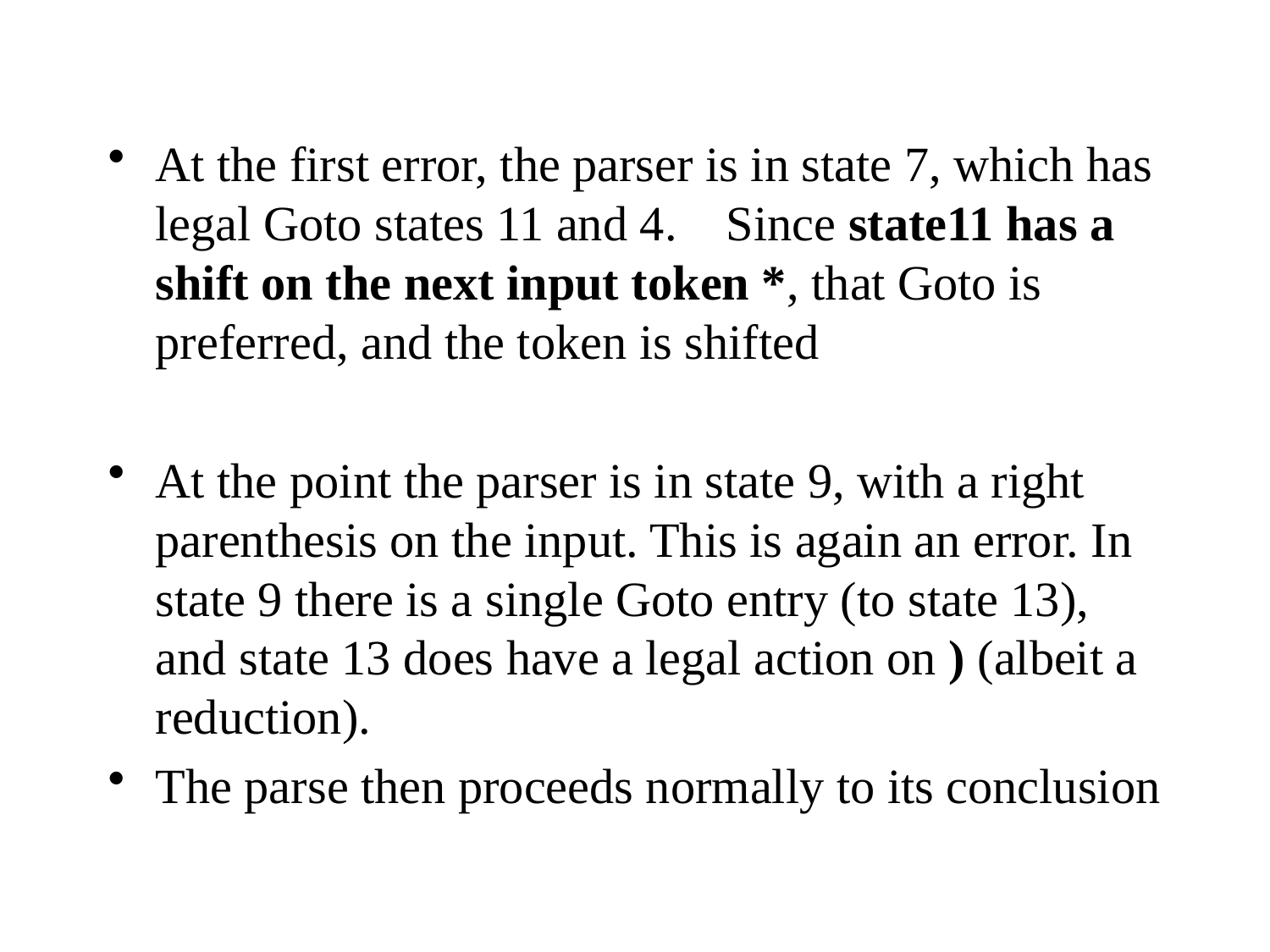

At the first error, the parser is in state 7, which has legal Goto states 11 and 4.    Since state11 has a shift on the next input token *, that Goto is preferred, and the token is shifted

At the point the parser is in state 9, with a right parenthesis on the input. This is again an error. In state 9 there is a single Goto entry (to state 13), and state 13 does have a legal action on ) (albeit a reduction).
The parse then proceeds normally to its conclusion